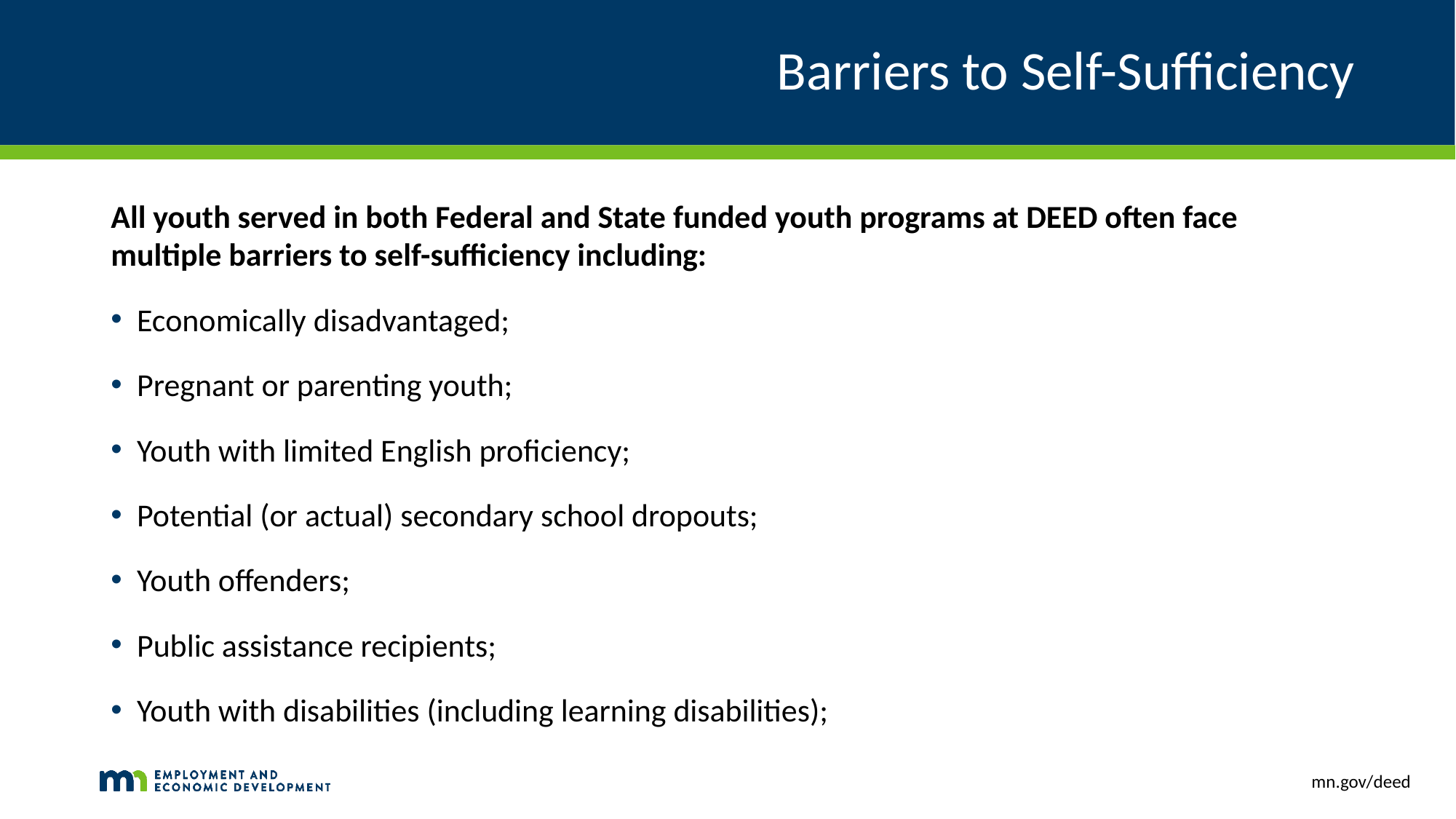

# Barriers to Self-Sufficiency
All youth served in both Federal and State funded youth programs at DEED often face multiple barriers to self-sufficiency including:
Economically disadvantaged;
Pregnant or parenting youth;
Youth with limited English proficiency;
Potential (or actual) secondary school dropouts;
Youth offenders;
Public assistance recipients;
Youth with disabilities (including learning disabilities);

mn.gov/deed